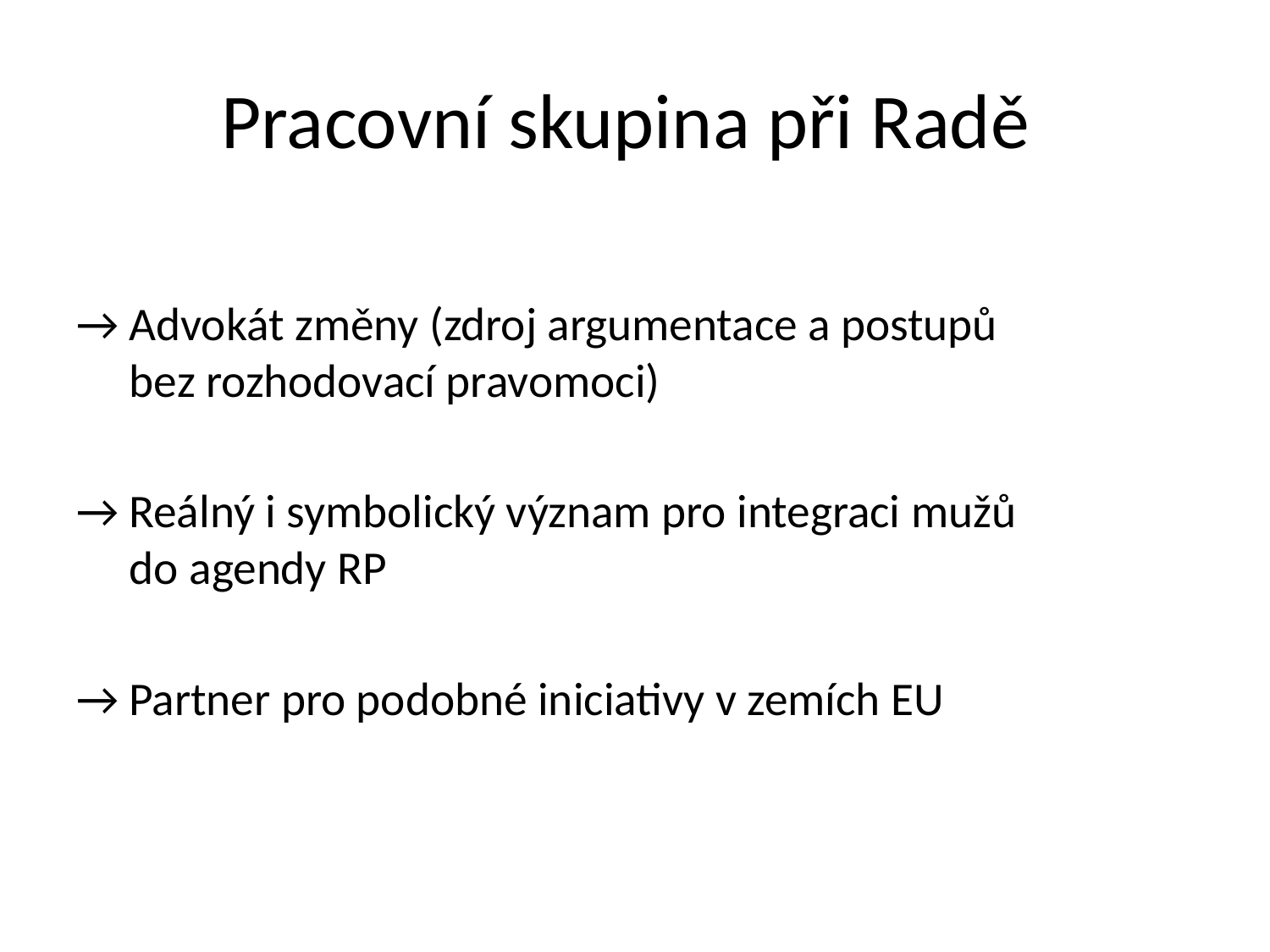

# Pracovní skupina při Radě

→ Advokát změny (zdroj argumentace a postupů
 bez rozhodovací pravomoci)

→ Reálný i symbolický význam pro integraci mužů
 do agendy RP

→ Partner pro podobné iniciativy v zemích EU